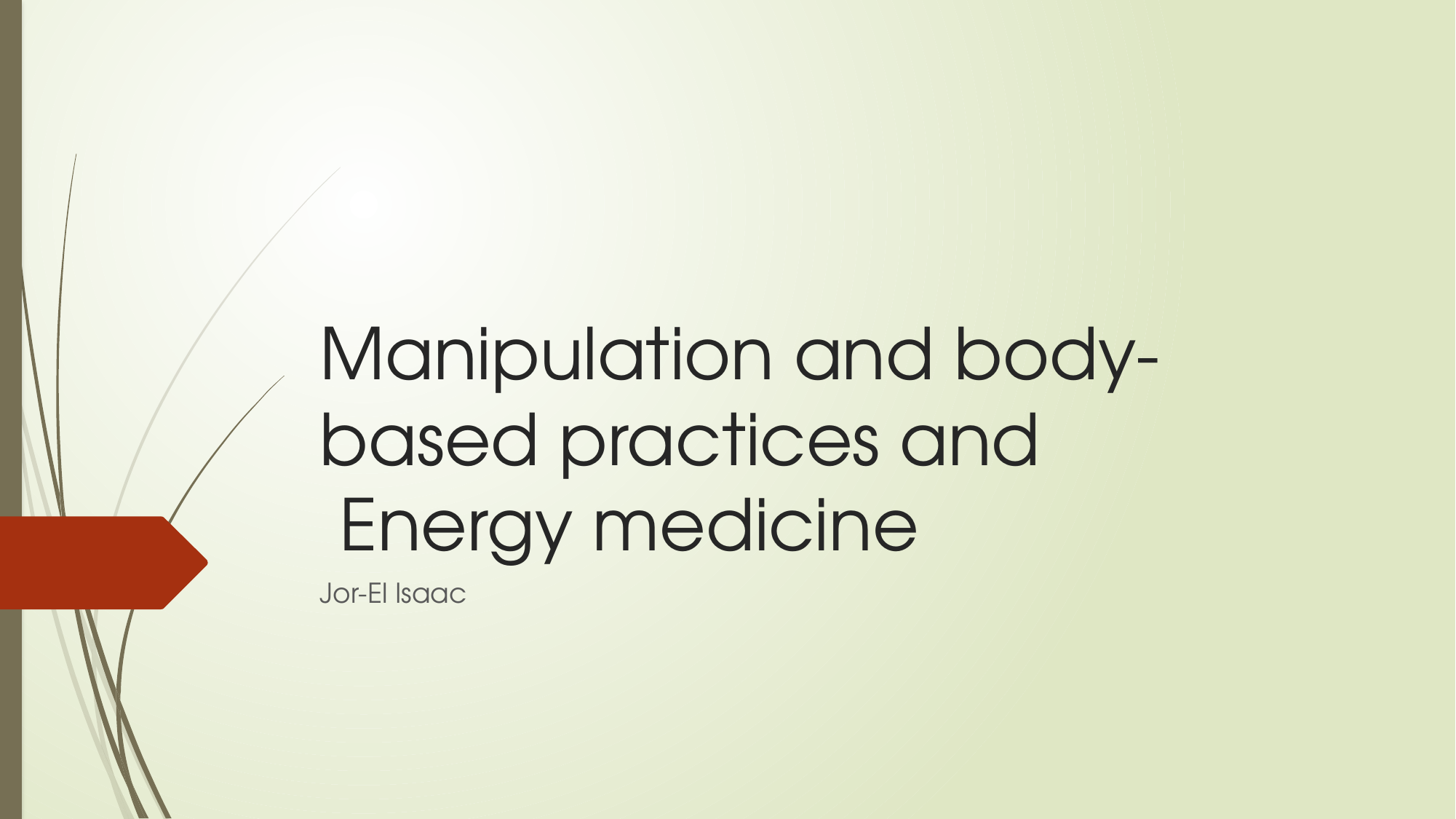

# Manipulation and body-based practices and Energy medicine
Jor-El Isaac